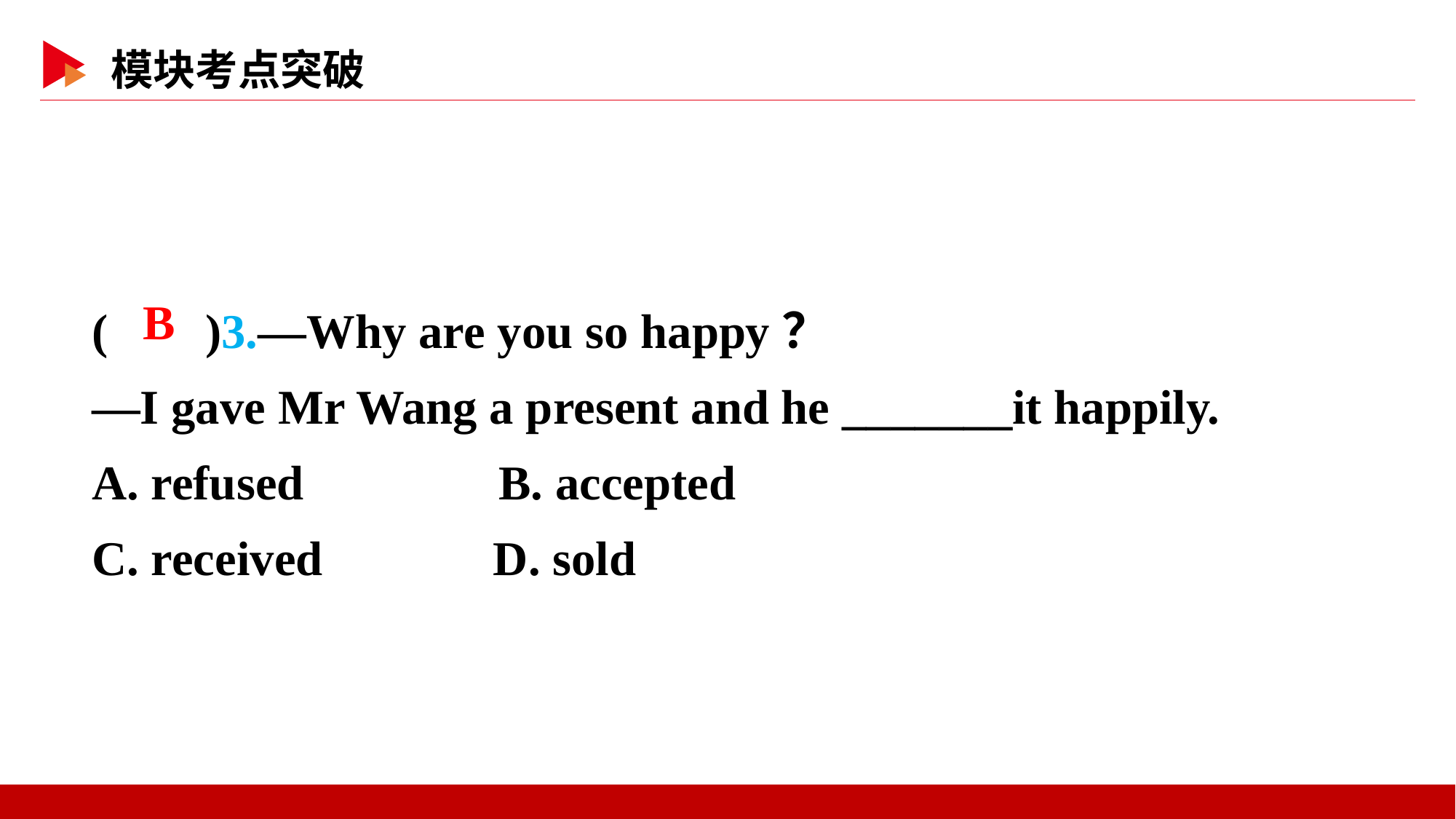

(        )3.—Why are you so happy？
—I gave Mr Wang a present and he _______it happily.
A. refused                B. accepted
C. received              D. sold
   B